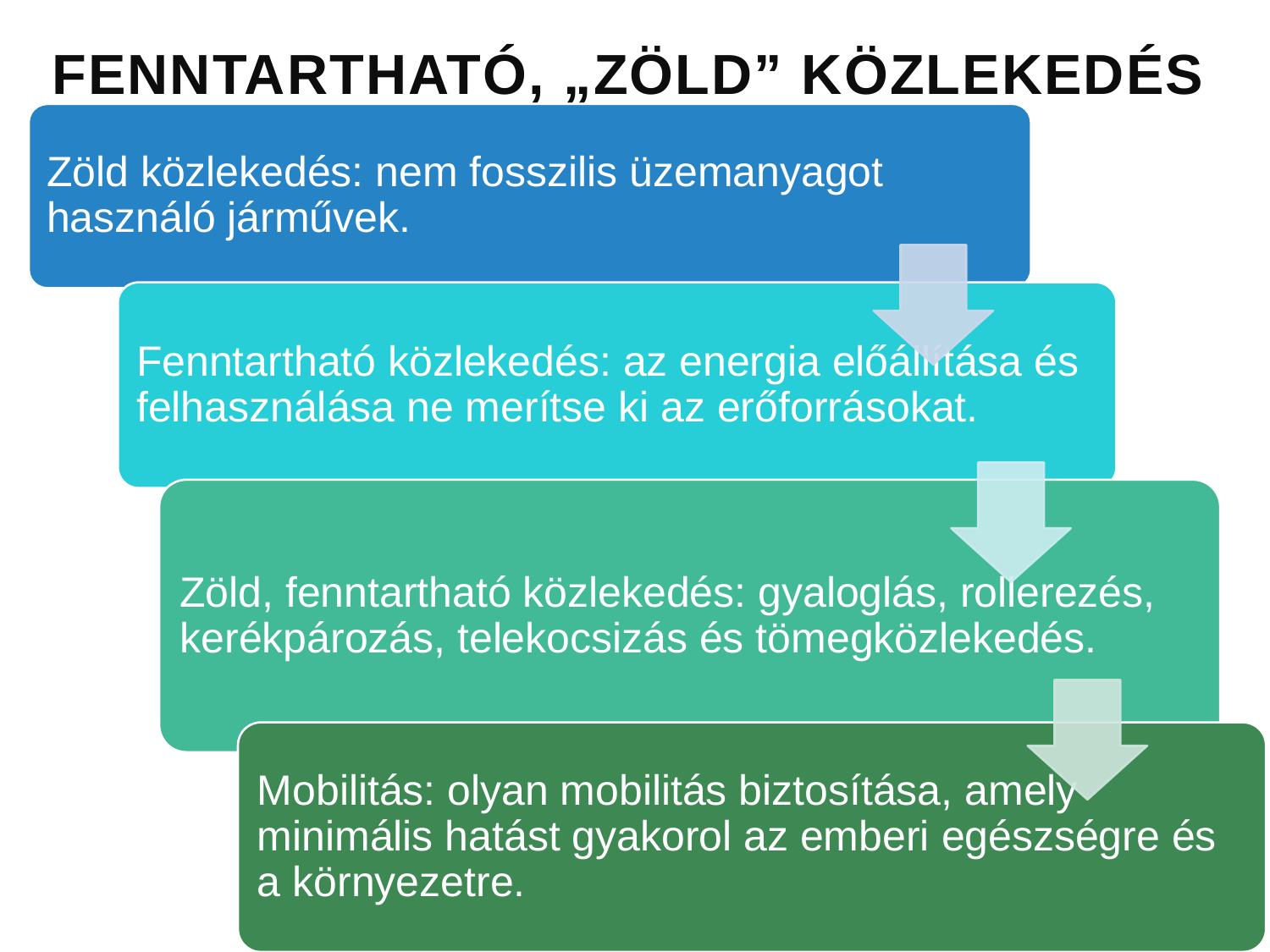

# Fenntartható, „Zöld” közlekedés
Zöld közlekedés: nem fosszilis üzemanyagot használó járművek.
Fenntartható közlekedés: az energia előállítása és felhasználása ne merítse ki az erőforrásokat.
Zöld, fenntartható közlekedés: gyaloglás, rollerezés, kerékpározás, telekocsizás és tömegközlekedés.
Mobilitás: olyan mobilitás biztosítása, amely minimális hatást gyakorol az emberi egészségre és a környezetre.